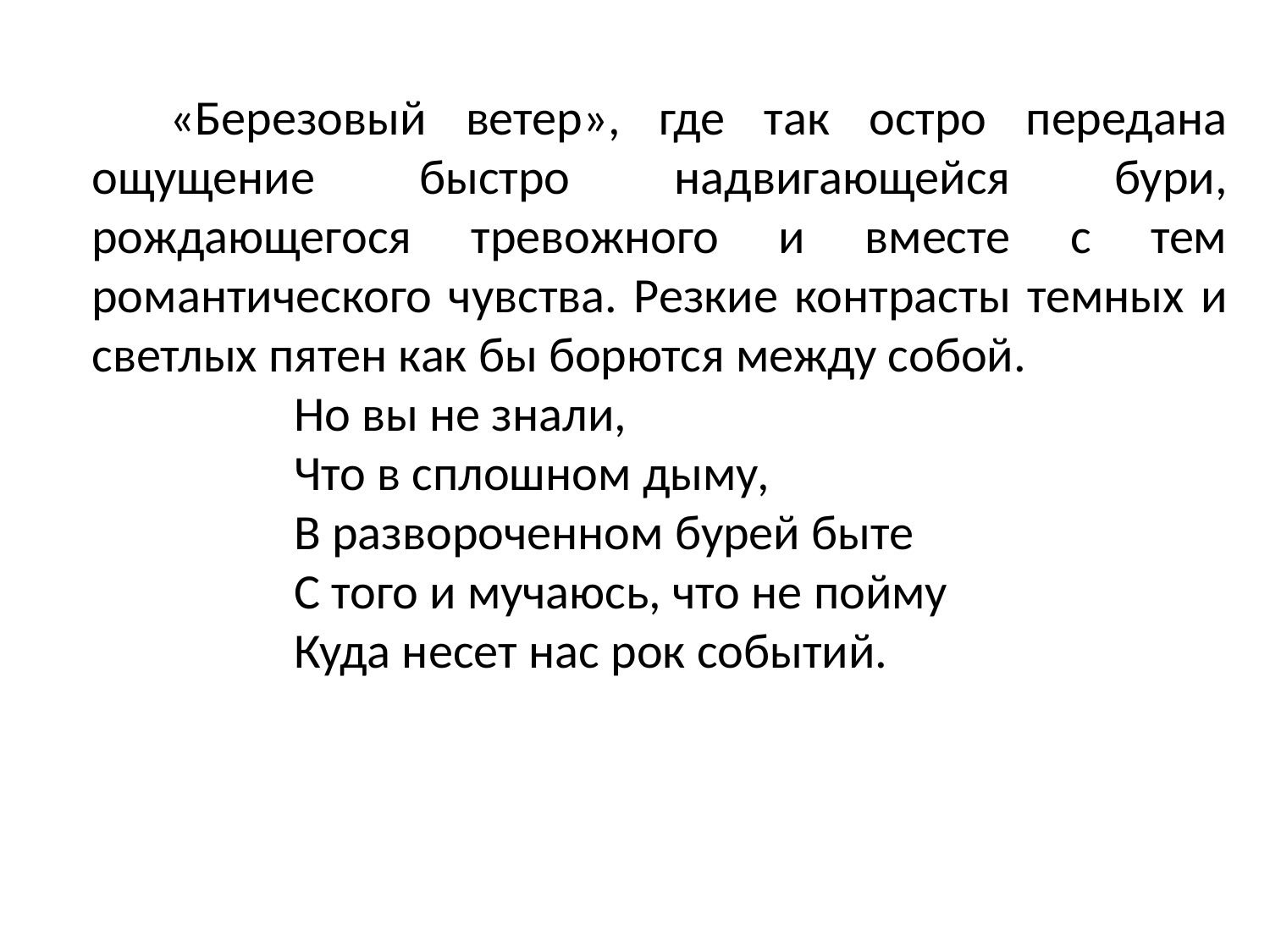

«Березовый ветер», где так остро передана ощущение быстро надвигающейся бури, рождающегося тревожного и вместе с тем романтического чувства. Резкие контрасты темных и светлых пятен как бы борются между собой.
                  Но вы не знали,
                  Что в сплошном дыму,
                  В развороченном бурей быте
                  С того и мучаюсь, что не пойму
                  Куда несет нас рок событий.